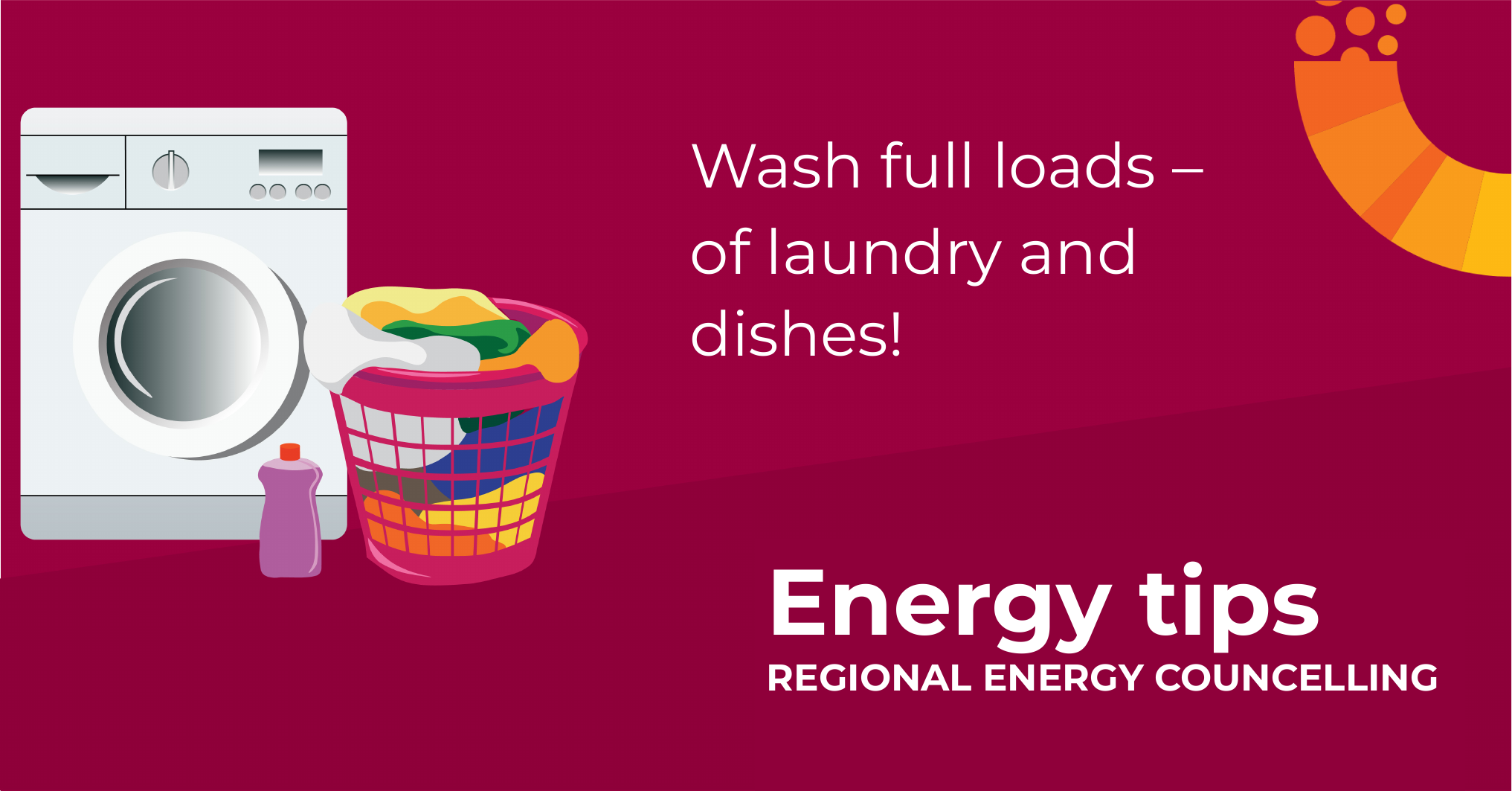

Wash full loads –
of laundry and dishes!
Energy tips
REGIONAL ENERGY COUNCELLING